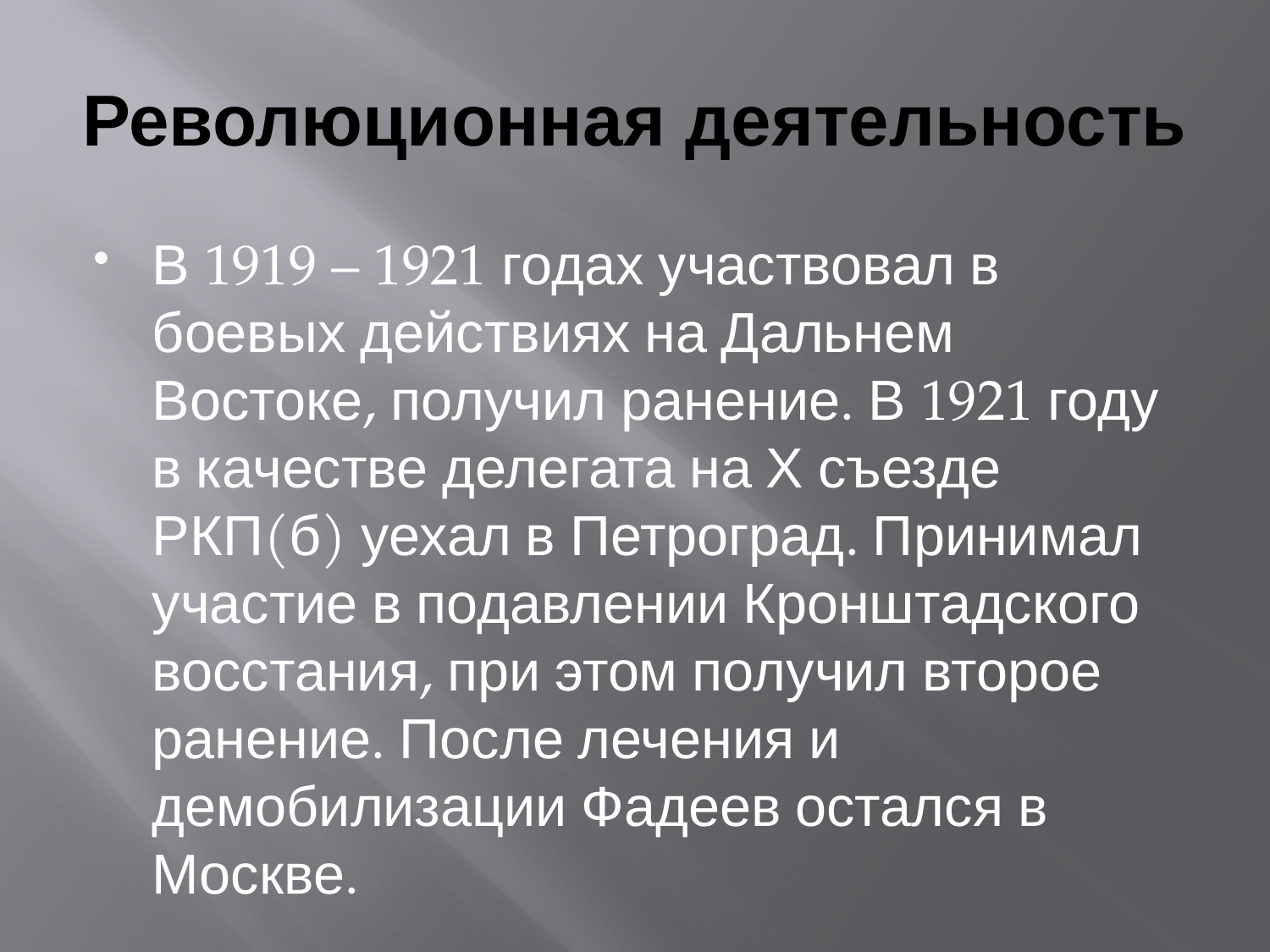

# Революционная деятельность
В 1919 – 1921 годах участвовал в боевых действиях на Дальнем Востоке, получил ранение. В 1921 году в качестве делегата на Х съезде РКП(б) уехал в Петроград. Принимал участие в подавлении Кронштадского восстания, при этом получил второе ранение. После лечения и демобилизации Фадеев остался в Москве.